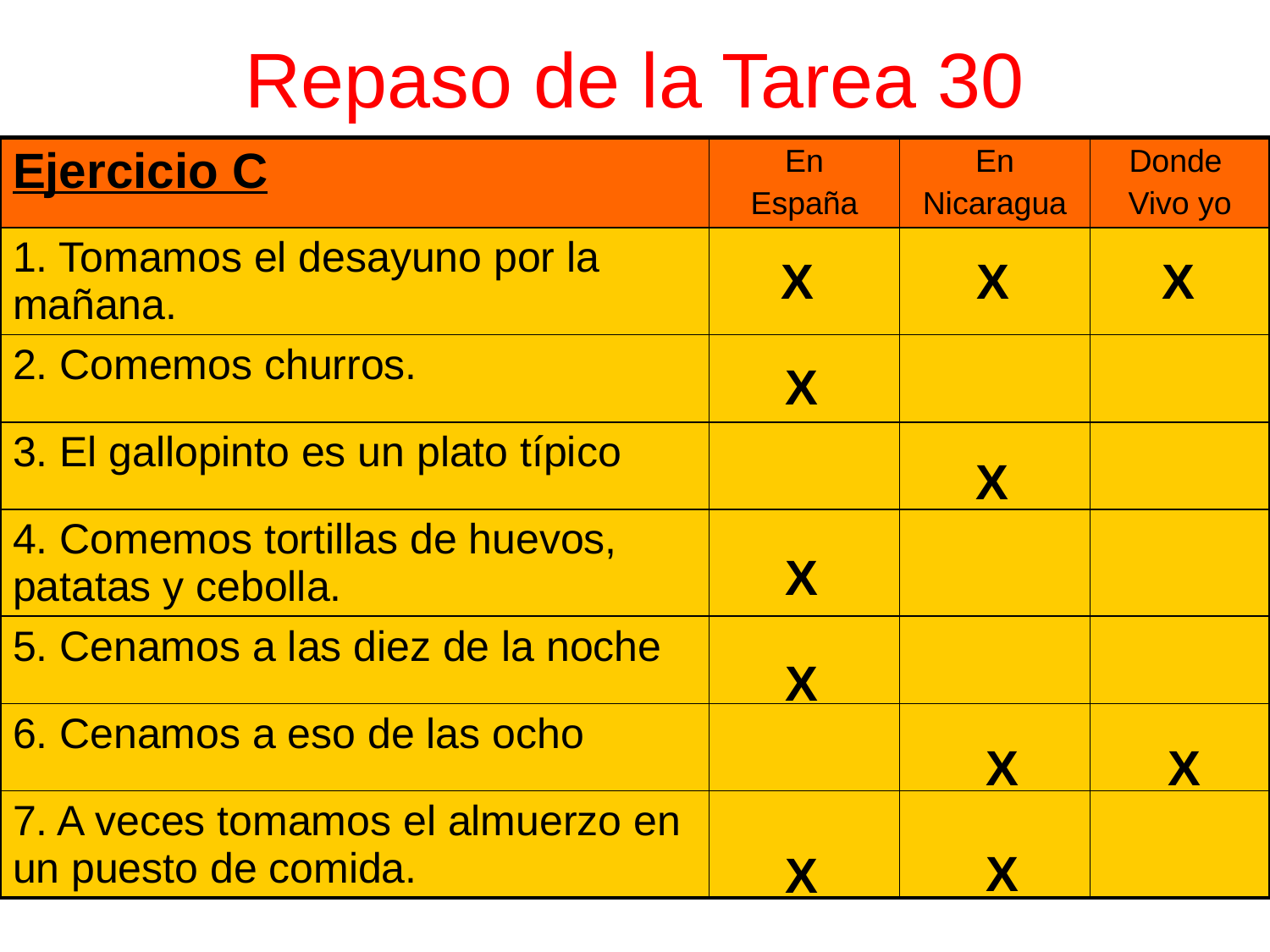

# Repaso de la Tarea 30
| Ejercicio C | En España | En Nicaragua | Donde Vivo yo |
| --- | --- | --- | --- |
| 1. Tomamos el desayuno por la mañana. |  |  |  |
| 2. Comemos churros. |  |  |  |
| 3. El gallopinto es un plato típico |  |  |  |
| 4. Comemos tortillas de huevos, patatas y cebolla. |  |  |  |
| 5. Cenamos a las diez de la noche |  |  |  |
| 6. Cenamos a eso de las ocho |  |  |  |
| 7. A veces tomamos el almuerzo en un puesto de comida. |  |  |  |
  X	       X	  X
X
X
X
X
X	    X
X
X